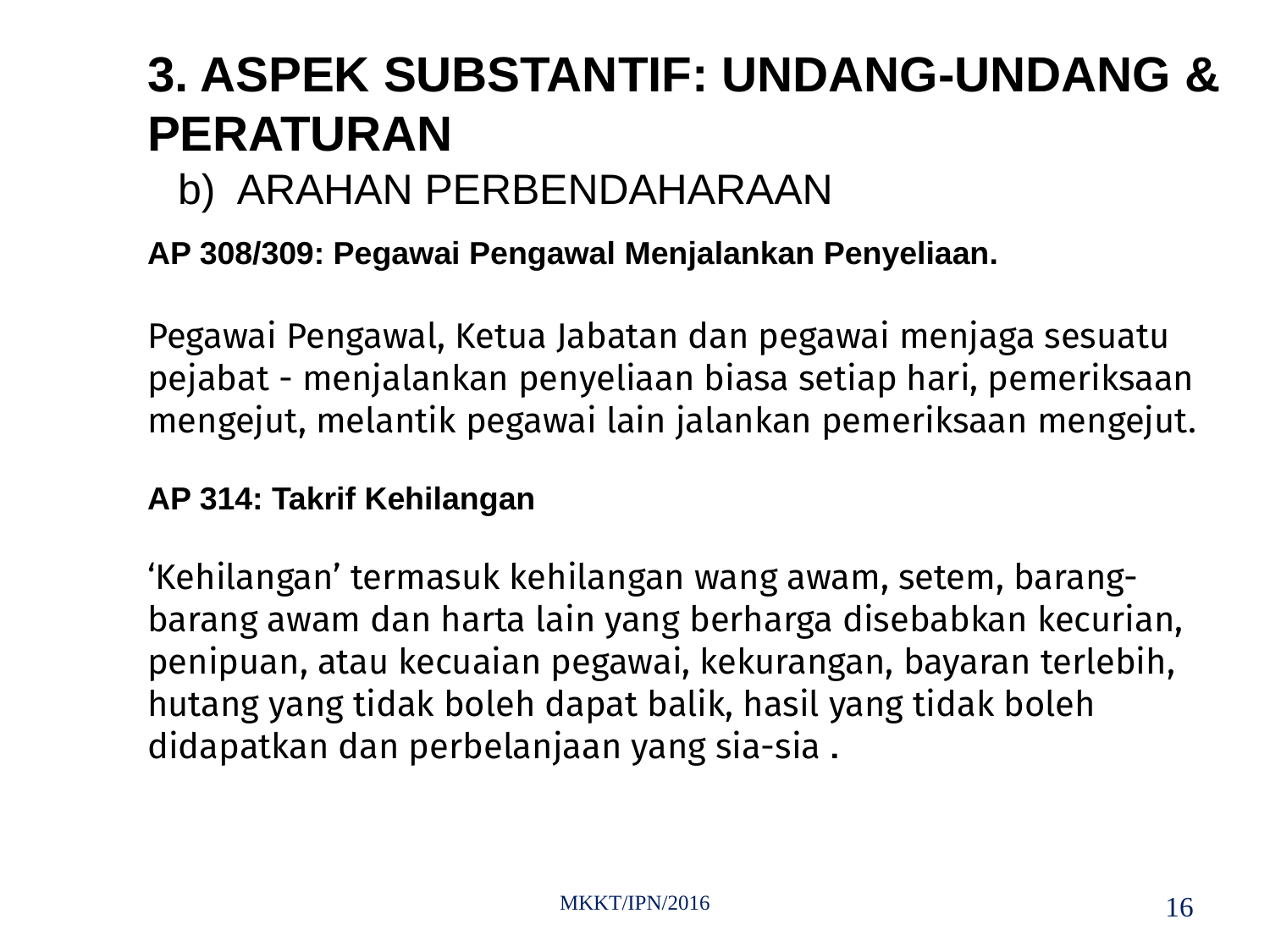

3. ASPEK SUBSTANTIF: UNDANG-UNDANG & PERATURAN
b)  ARAHAN PERBENDAHARAAN
AP 308/309: Pegawai Pengawal Menjalankan Penyeliaan.

Pegawai Pengawal, Ketua Jabatan dan pegawai menjaga sesuatu pejabat - menjalankan penyeliaan biasa setiap hari, pemeriksaan mengejut, melantik pegawai lain jalankan pemeriksaan mengejut.

AP 314: Takrif Kehilangan

‘Kehilangan’ termasuk kehilangan wang awam, setem, barang-barang awam dan harta lain yang berharga disebabkan kecurian, penipuan, atau kecuaian pegawai, kekurangan, bayaran terlebih, hutang yang tidak boleh dapat balik, hasil yang tidak boleh didapatkan dan perbelanjaan yang sia-sia .
MKKT/IPN/2016
16